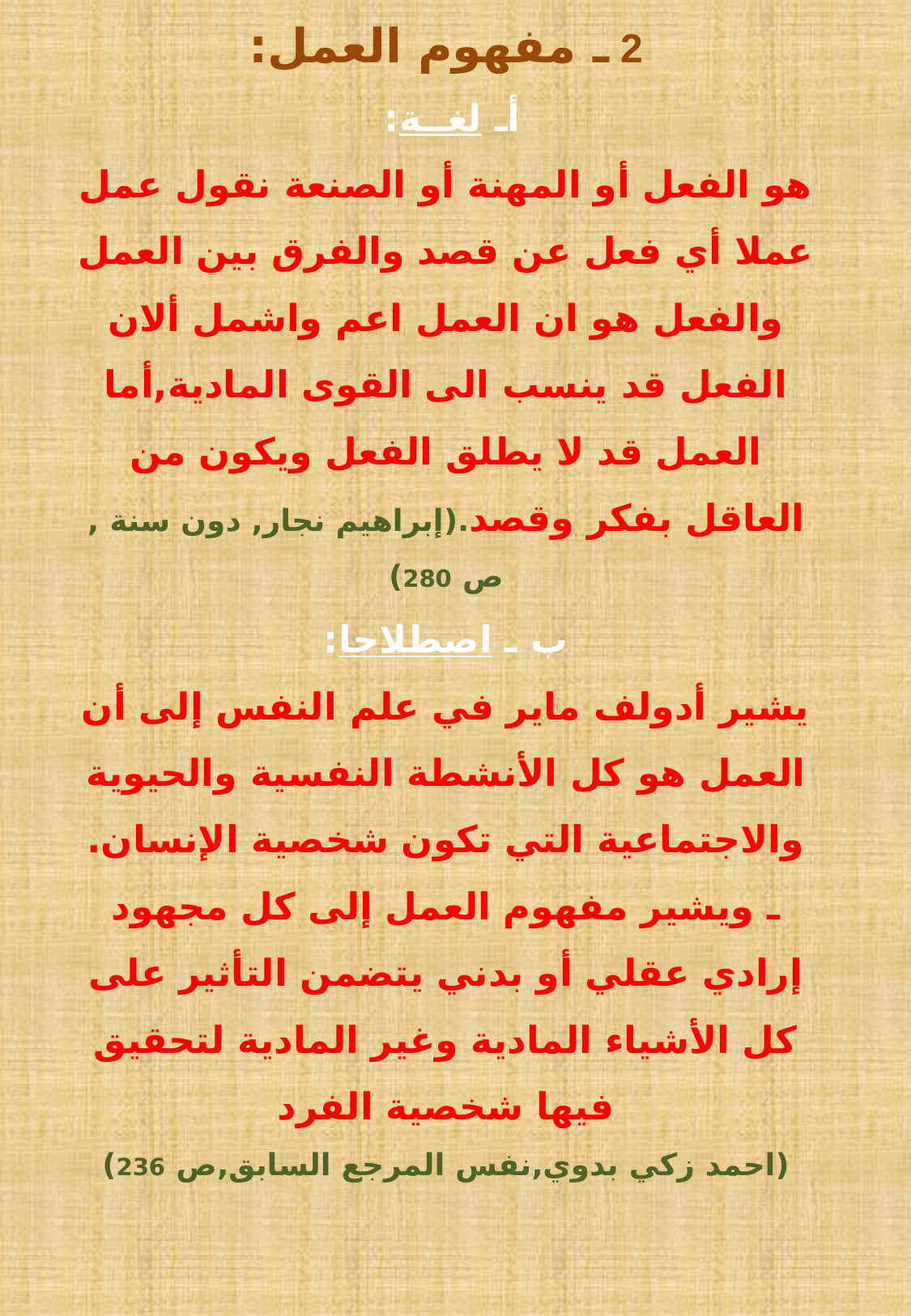

2 ـ مفهوم العمل:
أـ لغــة:
هو الفعل أو المهنة أو الصنعة نقول عمل عملا أي فعل عن قصد والفرق بين العمل والفعل هو ان العمل اعم واشمل ألان الفعل قد ينسب الى القوى المادية,أما العمل قد لا يطلق الفعل ويكون من العاقل بفكر وقصد.(إبراهيم نجار, دون سنة , ص 280)
ب ـ اصطلاحا:
يشير أدولف ماير في علم النفس إلى أن العمل هو كل الأنشطة النفسية والحيوية والاجتماعية التي تكون شخصية الإنسان.
ـ ويشير مفهوم العمل إلى كل مجهود إرادي عقلي أو بدني يتضمن التأثير على كل الأشياء المادية وغير المادية لتحقيق فيها شخصية الفرد
(احمد زكي بدوي,نفس المرجع السابق,ص 236)